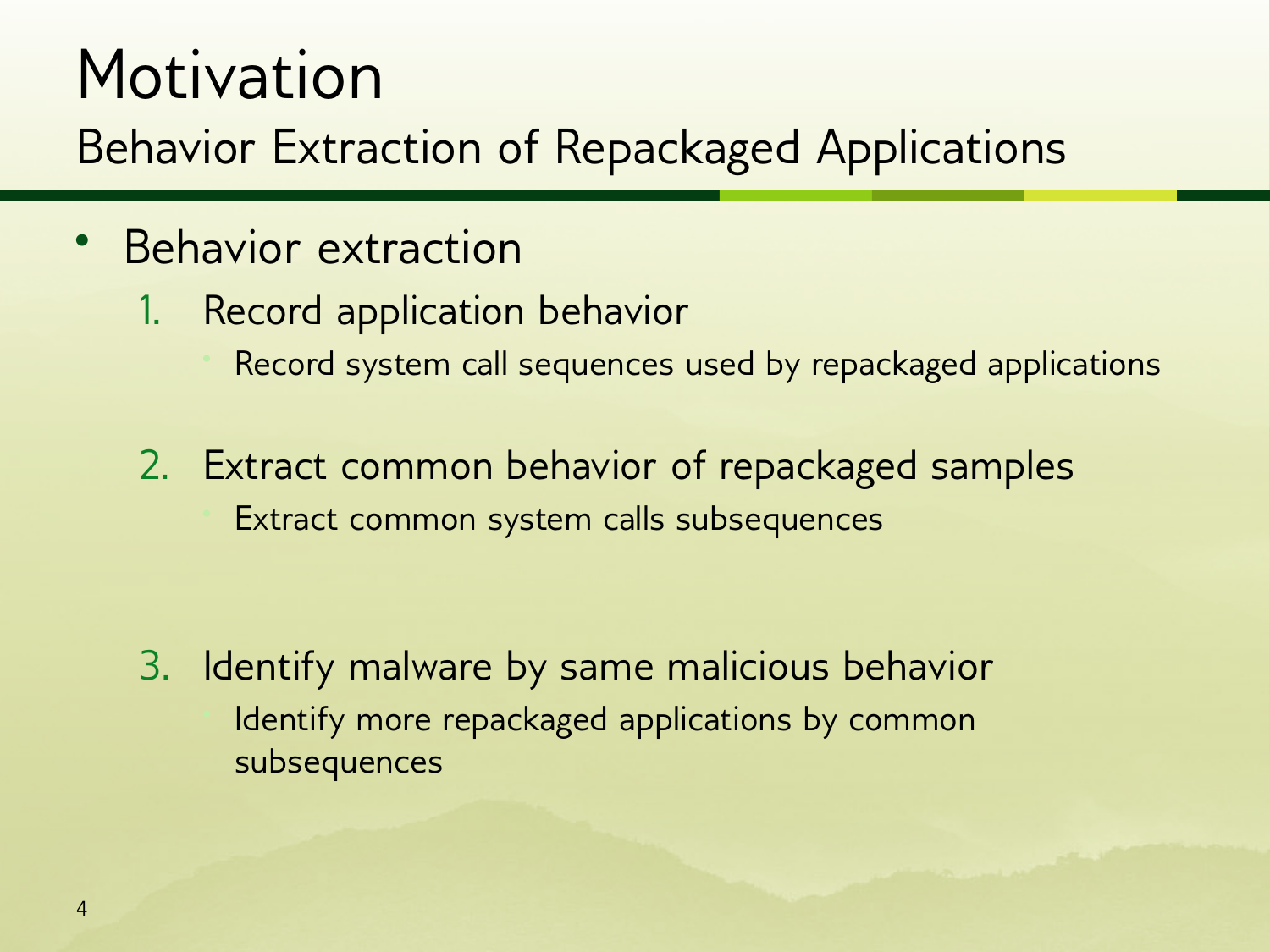

# Motivation Behavior Extraction of Repackaged Applications
Behavior extraction
Record application behavior
Record system call sequences used by repackaged applications

Extract common behavior of repackaged samples
Extract common system calls subsequences

Identify malware by same malicious behavior
Identify more repackaged applications by common subsequences
4